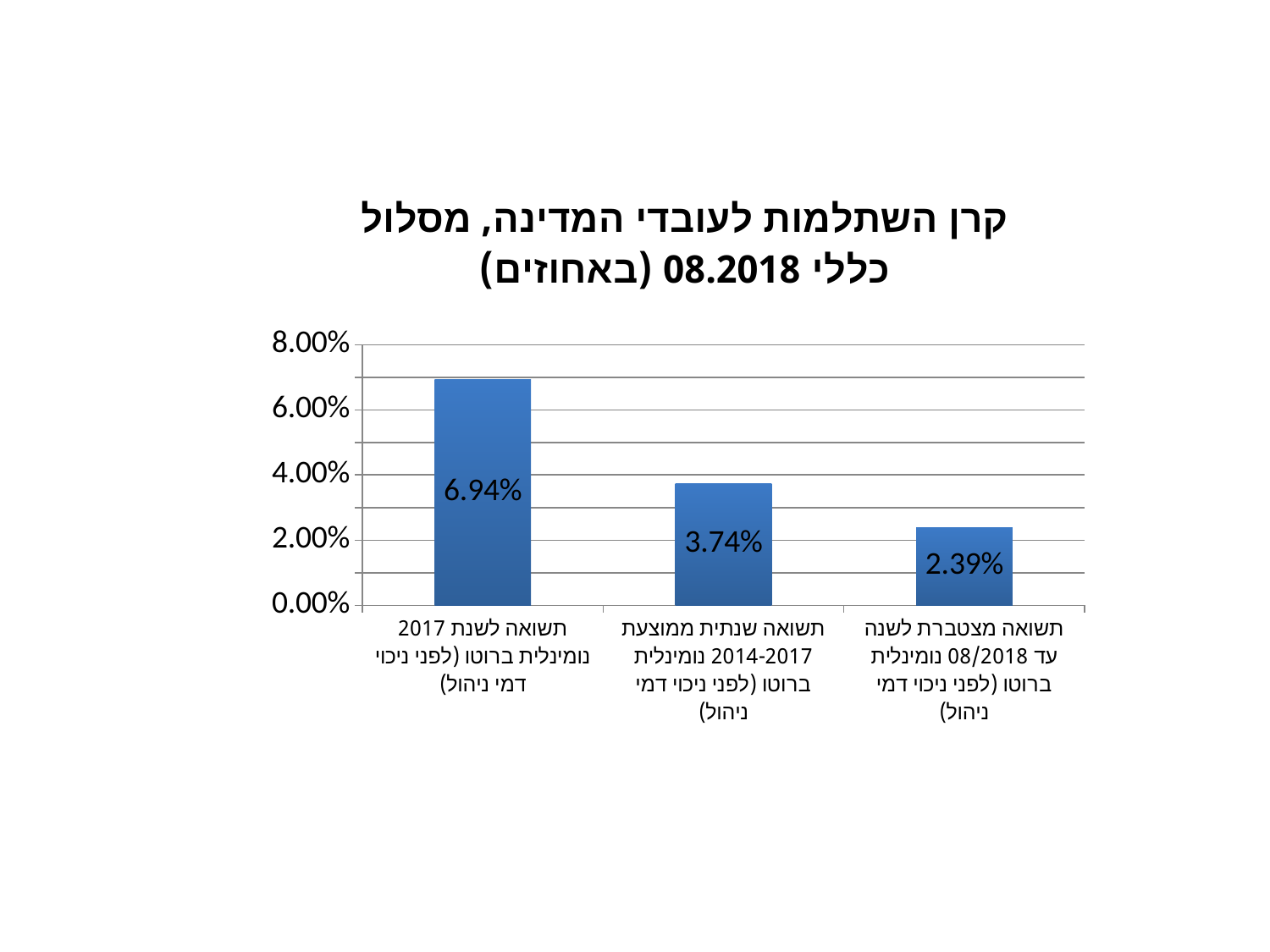

### Chart: קרן השתלמות לעובדי המדינה, מסלול כללי 08.2018 (באחוזים)

| Category | קרן השתלמות לעובדי המדינה, מסלול כללי 03.2017 (באחוזים) |
|---|---|
| תשואה לשנת 2017 נומינלית ברוטו (לפני ניכוי דמי ניהול) | 0.0694 |
| תשואה שנתית ממוצעת 2014-2017 נומינלית ברוטו (לפני ניכוי דמי ניהול) | 0.0374 |
| תשואה מצטברת לשנה עד 08/2018 נומינלית ברוטו (לפני ניכוי דמי ניהול) | 0.0239 |